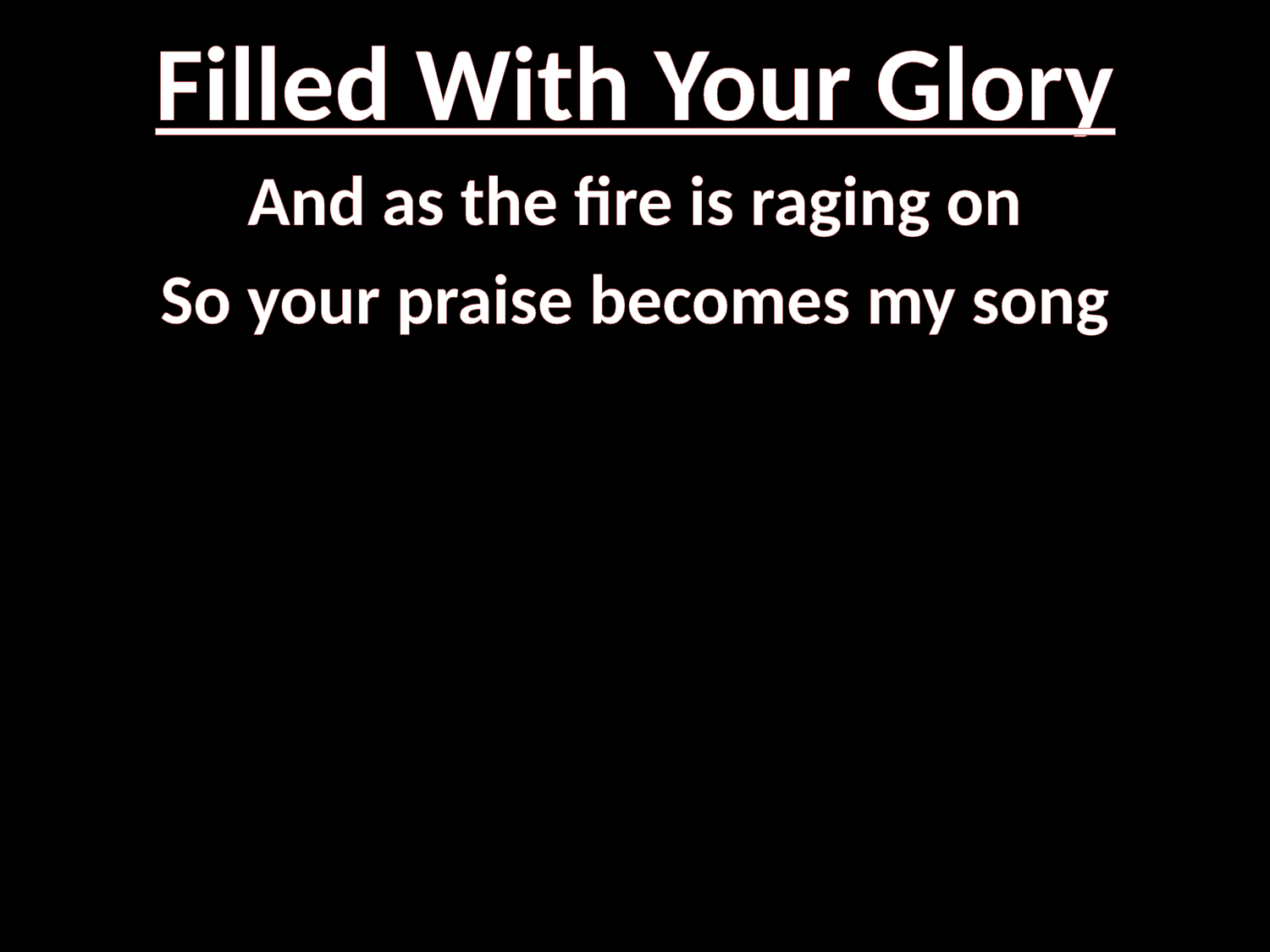

# Filled With Your Glory
And as the fire is raging on
So your praise becomes my song